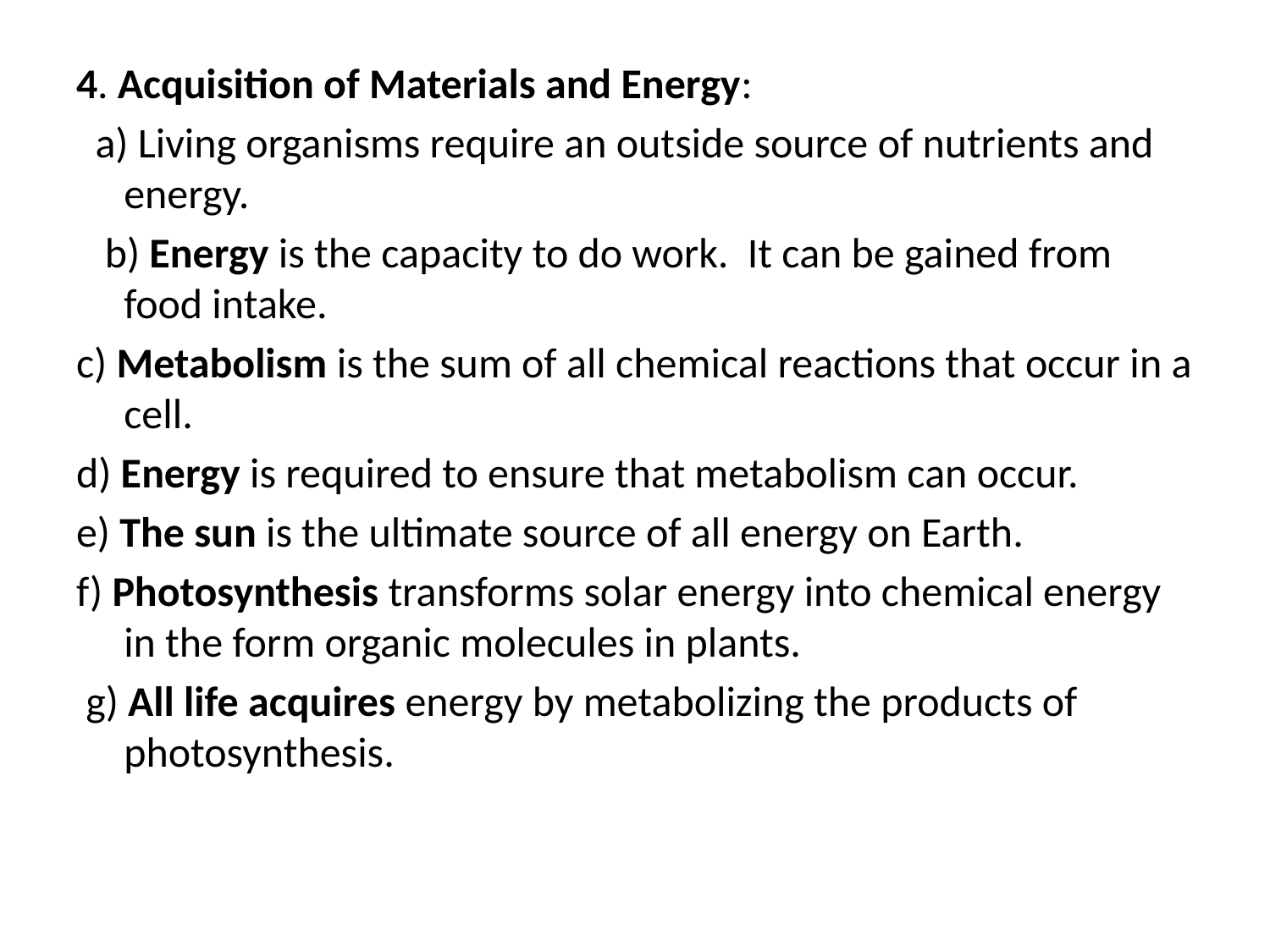

#
4. Acquisition of Materials and Energy:
  a) Living organisms require an outside source of nutrients and energy.
   b) Energy is the capacity to do work.  It can be gained from food intake.
c) Metabolism is the sum of all chemical reactions that occur in a cell.
d) Energy is required to ensure that metabolism can occur.
e) The sun is the ultimate source of all energy on Earth.
f) Photosynthesis transforms solar energy into chemical energy in the form organic molecules in plants.
 g) All life acquires energy by metabolizing the products of photosynthesis.